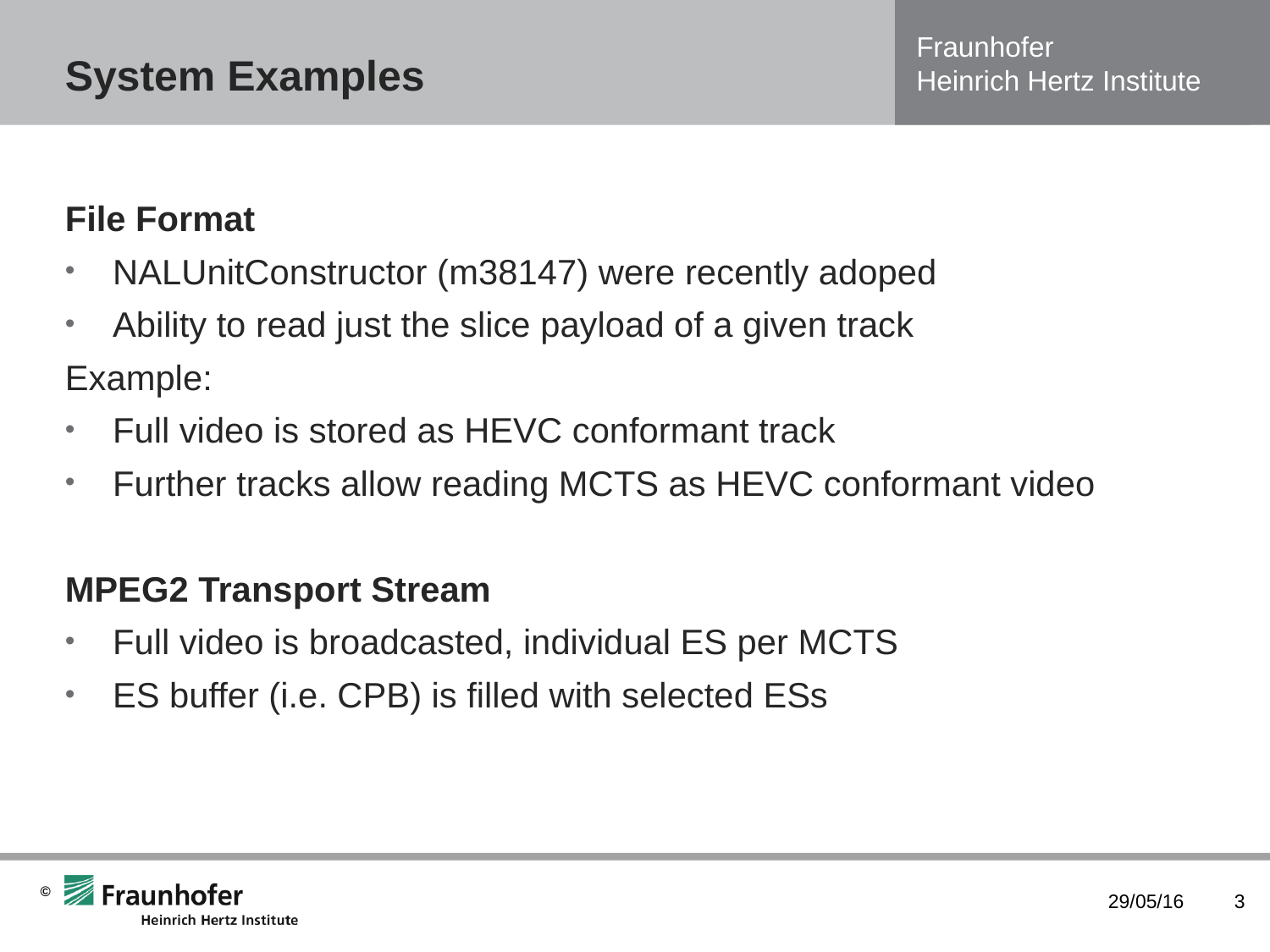

# System Examples
File Format
NALUnitConstructor (m38147) were recently adoped
Ability to read just the slice payload of a given track
Example:
Full video is stored as HEVC conformant track
Further tracks allow reading MCTS as HEVC conformant video

MPEG2 Transport Stream
Full video is broadcasted, individual ES per MCTS
ES buffer (i.e. CPB) is filled with selected ESs

29/05/16
3